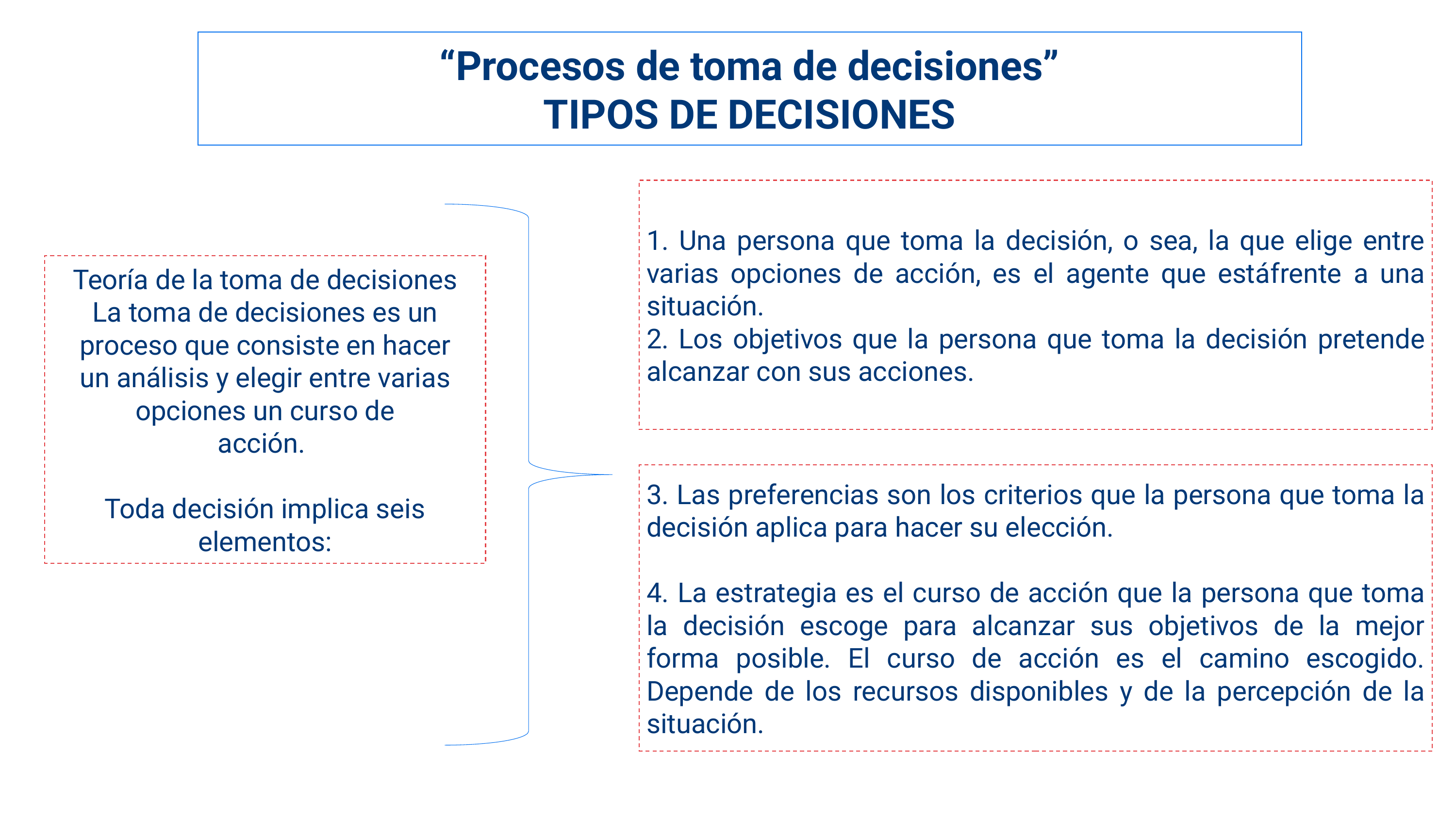

“Procesos de toma de decisiones”
TIPOS DE DECISIONES
1. Una persona que toma la decisión, o sea, la que elige entre varias opciones de acción, es el agente que estáfrente a una situación.
2. Los objetivos que la persona que toma la decisión pretende alcanzar con sus acciones.

Teoría de la toma de decisiones
La toma de decisiones es un proceso que consiste en hacer
un análisis y elegir entre varias opciones un curso de
acción.

Toda decisión implica seis elementos:
3. Las preferencias son los criterios que la persona que toma la decisión aplica para hacer su elección.

4. La estrategia es el curso de acción que la persona que toma la decisión escoge para alcanzar sus objetivos de la mejor forma posible. El curso de acción es el camino escogido. Depende de los recursos disponibles y de la percepción de la situación.